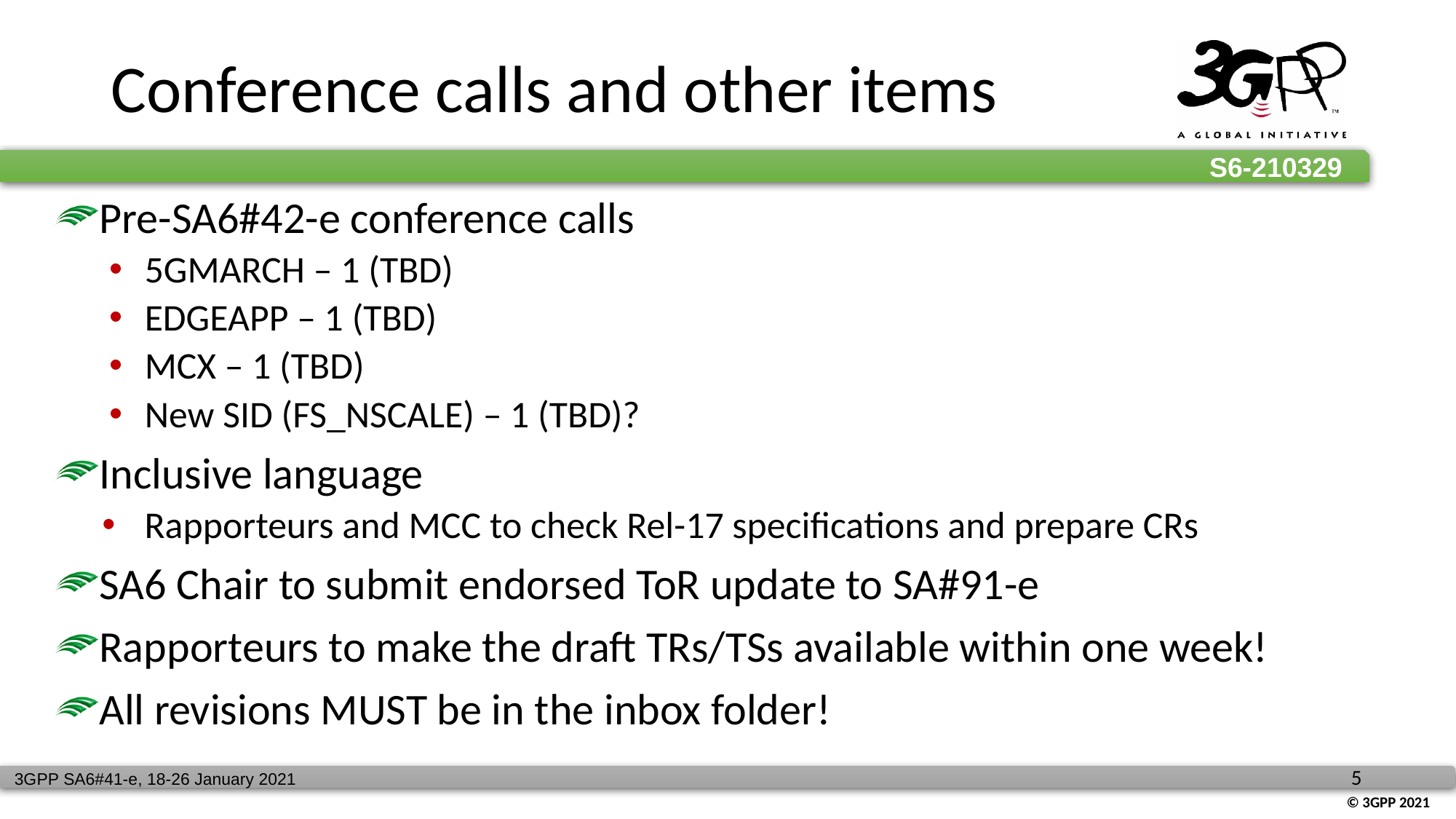

# Conference calls and other items
Pre-SA6#42-e conference calls
5GMARCH – 1 (TBD)
EDGEAPP – 1 (TBD)
MCX – 1 (TBD)
New SID (FS_NSCALE) – 1 (TBD)?
Inclusive language
Rapporteurs and MCC to check Rel-17 specifications and prepare CRs
SA6 Chair to submit endorsed ToR update to SA#91-e
Rapporteurs to make the draft TRs/TSs available within one week!
All revisions MUST be in the inbox folder!